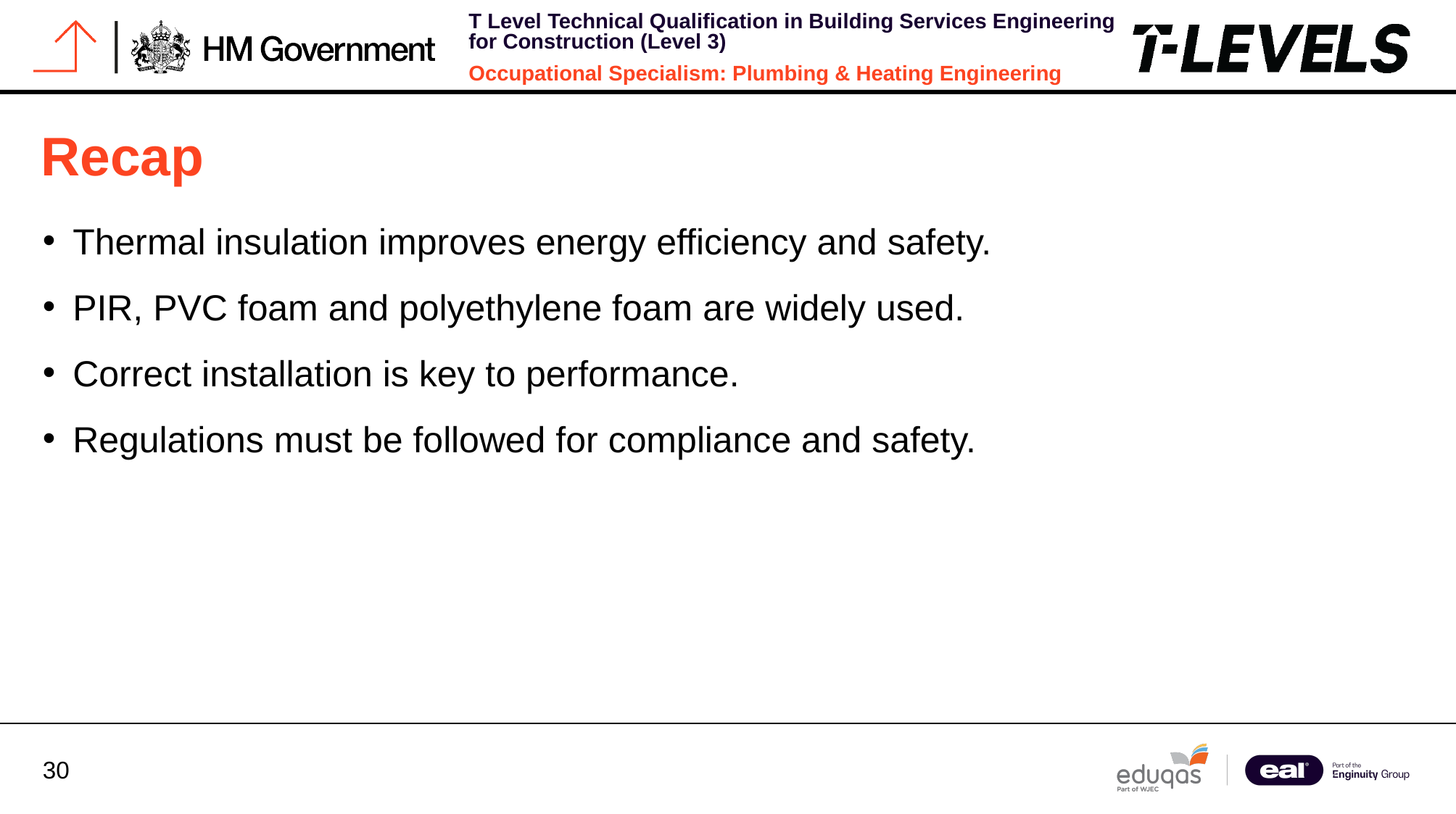

# Recap
Thermal insulation improves energy efficiency and safety.
PIR, PVC foam and polyethylene foam are widely used.
Correct installation is key to performance.
Regulations must be followed for compliance and safety.